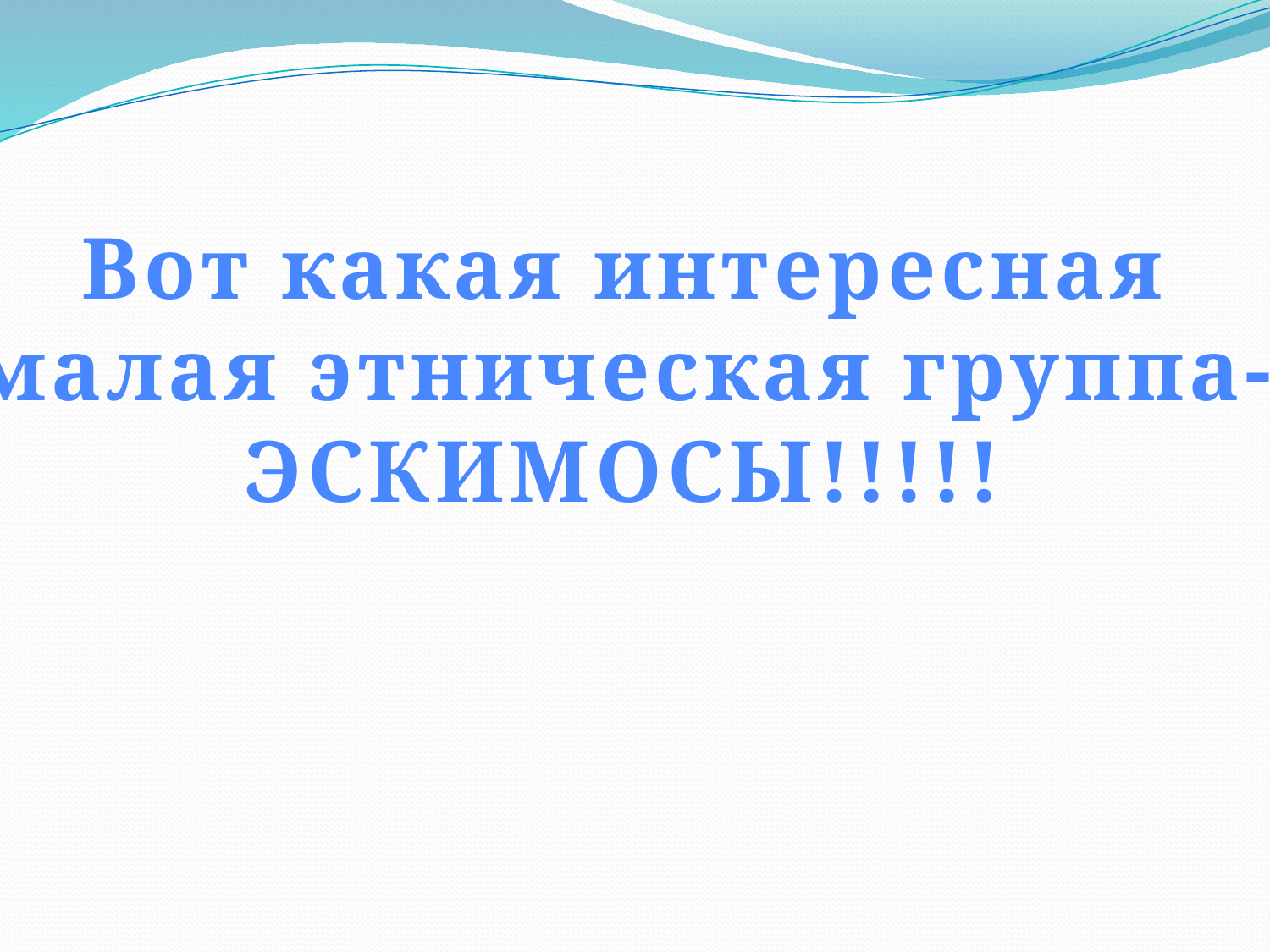

Вот какая интересная
малая этническая группа-
ЭСКИМОСЫ!!!!!